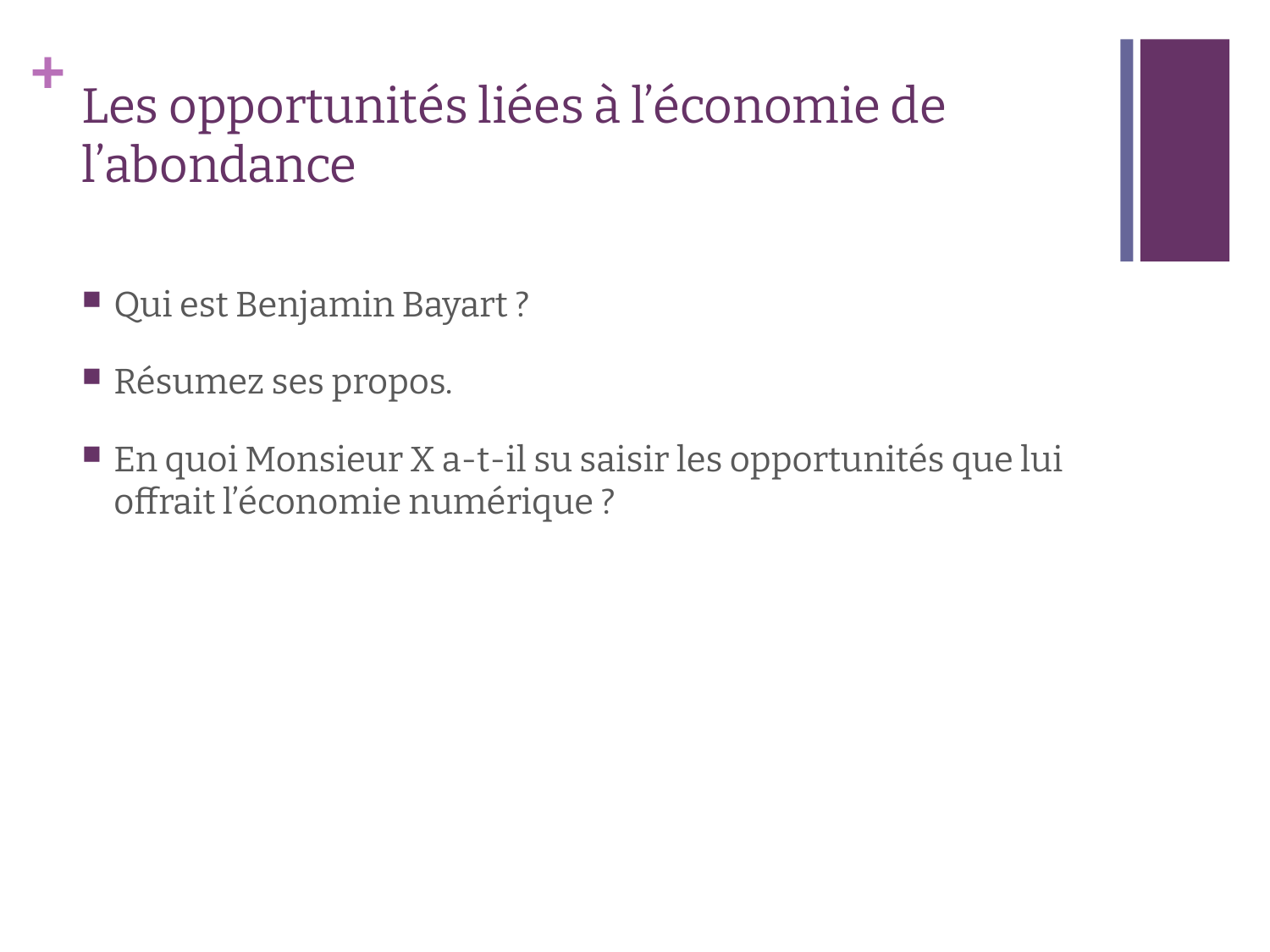

# Les opportunités liées à l’économie de l’abondance
Qui est Benjamin Bayart ?
Résumez ses propos.
En quoi Monsieur X a-t-il su saisir les opportunités que lui offrait l’économie numérique ?